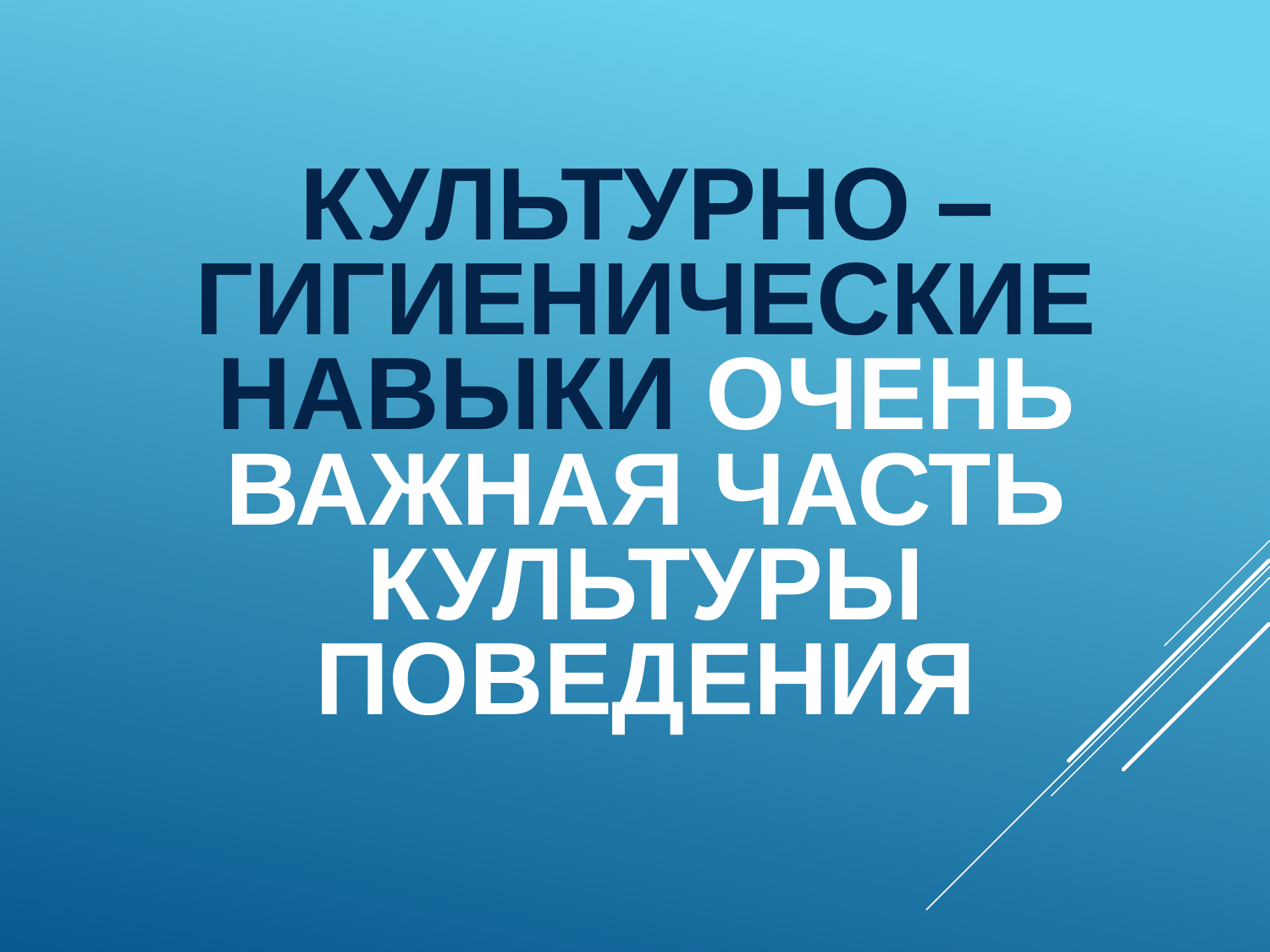

# Культурно – гигиенические навыки очень важная часть культуры поведения